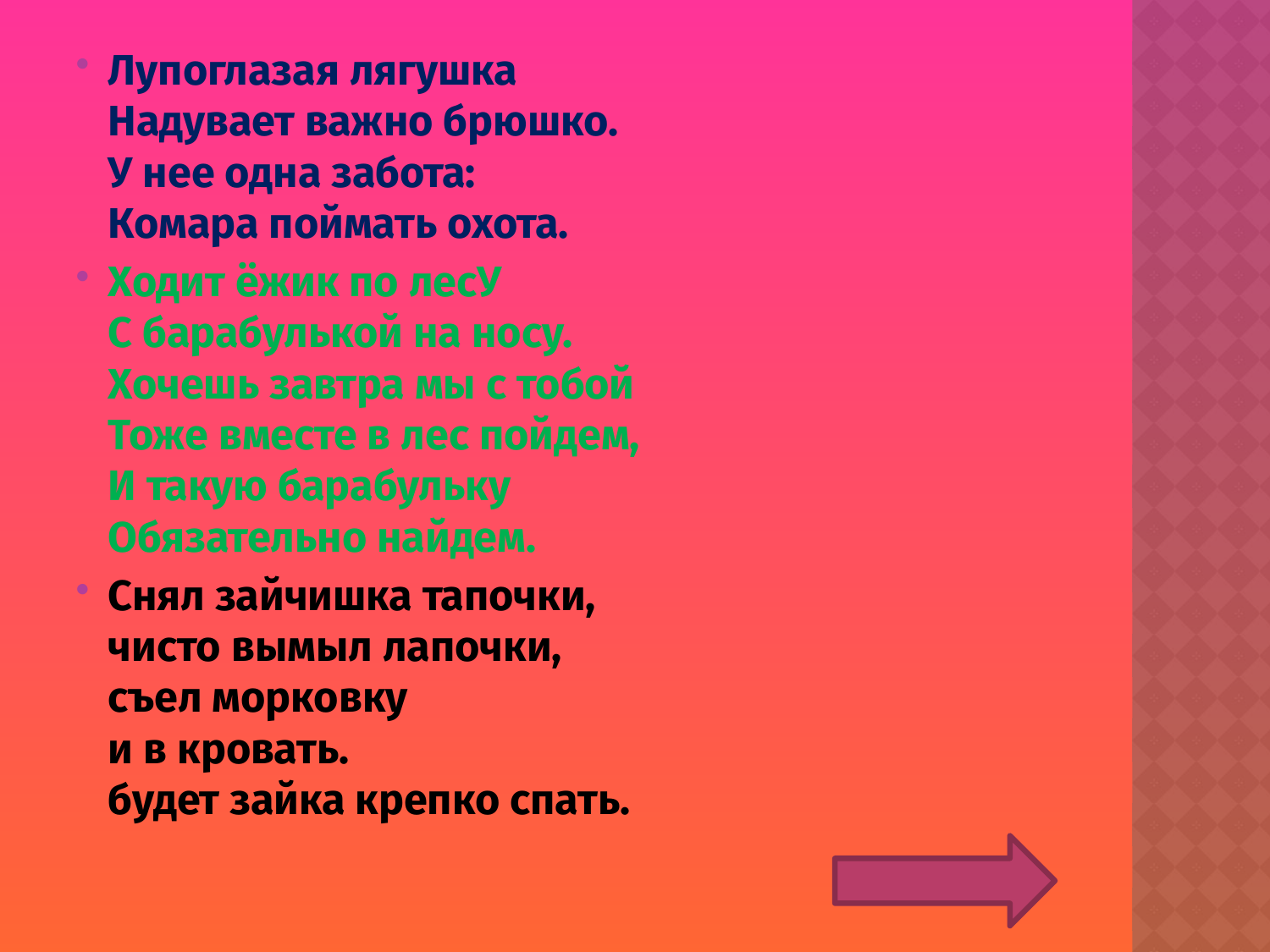

Лупоглазая лягушка 
Надувает важно брюшко. 
У нее одна забота: 
Комара поймать охота.
Ходит ёжик по лесУ
С барабулькой на носу.
Хочешь завтра мы с тобой
Тоже вместе в лес пойдем,
И такую барабульку
Обязательно найдем.
Снял зайчишка тапочки,
чисто вымыл лапочки,
съел морковку
и в кровать.
будет зайка крепко спать.